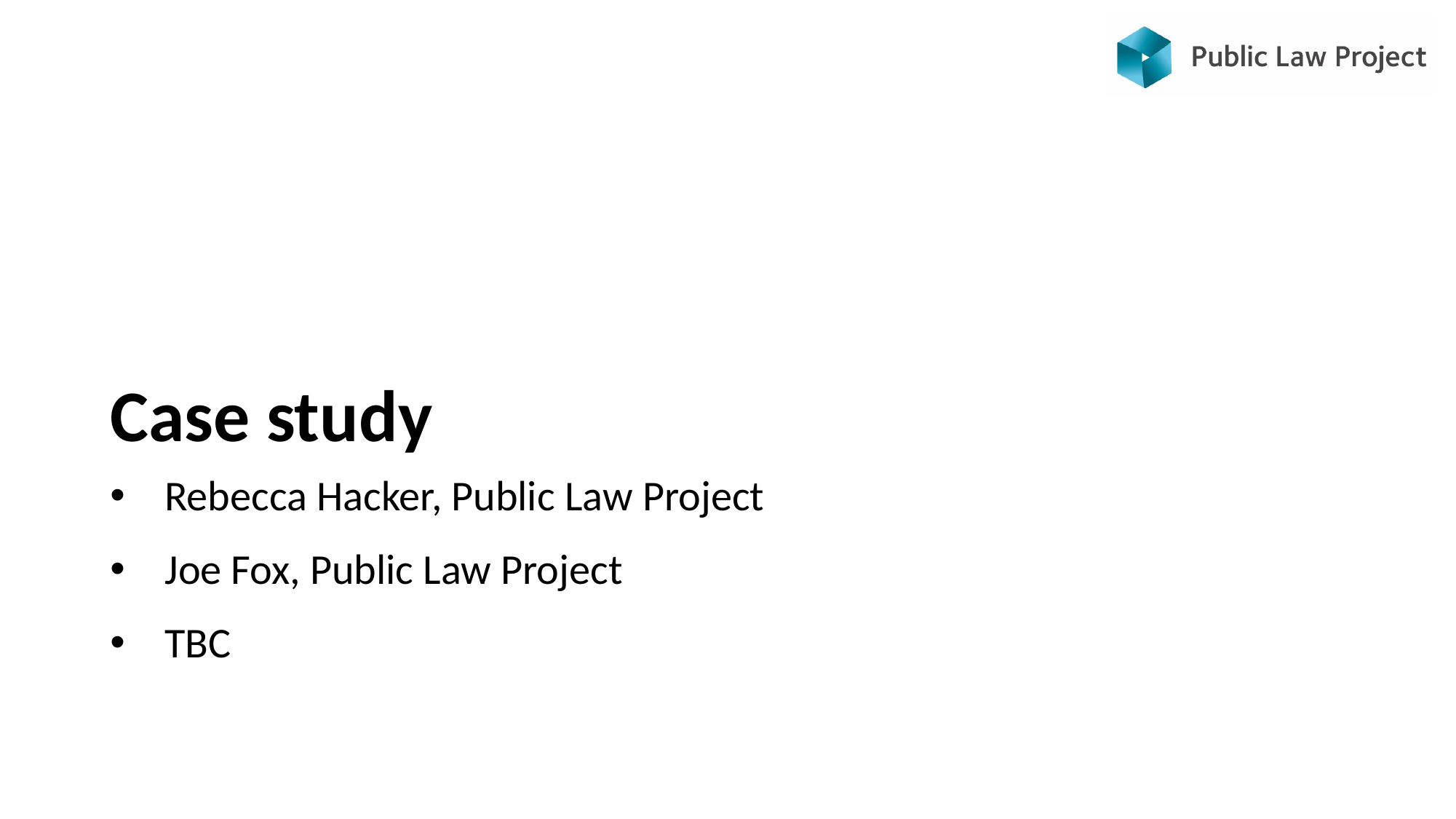

# Case study
Rebecca Hacker, Public Law Project
Joe Fox, Public Law Project
TBC